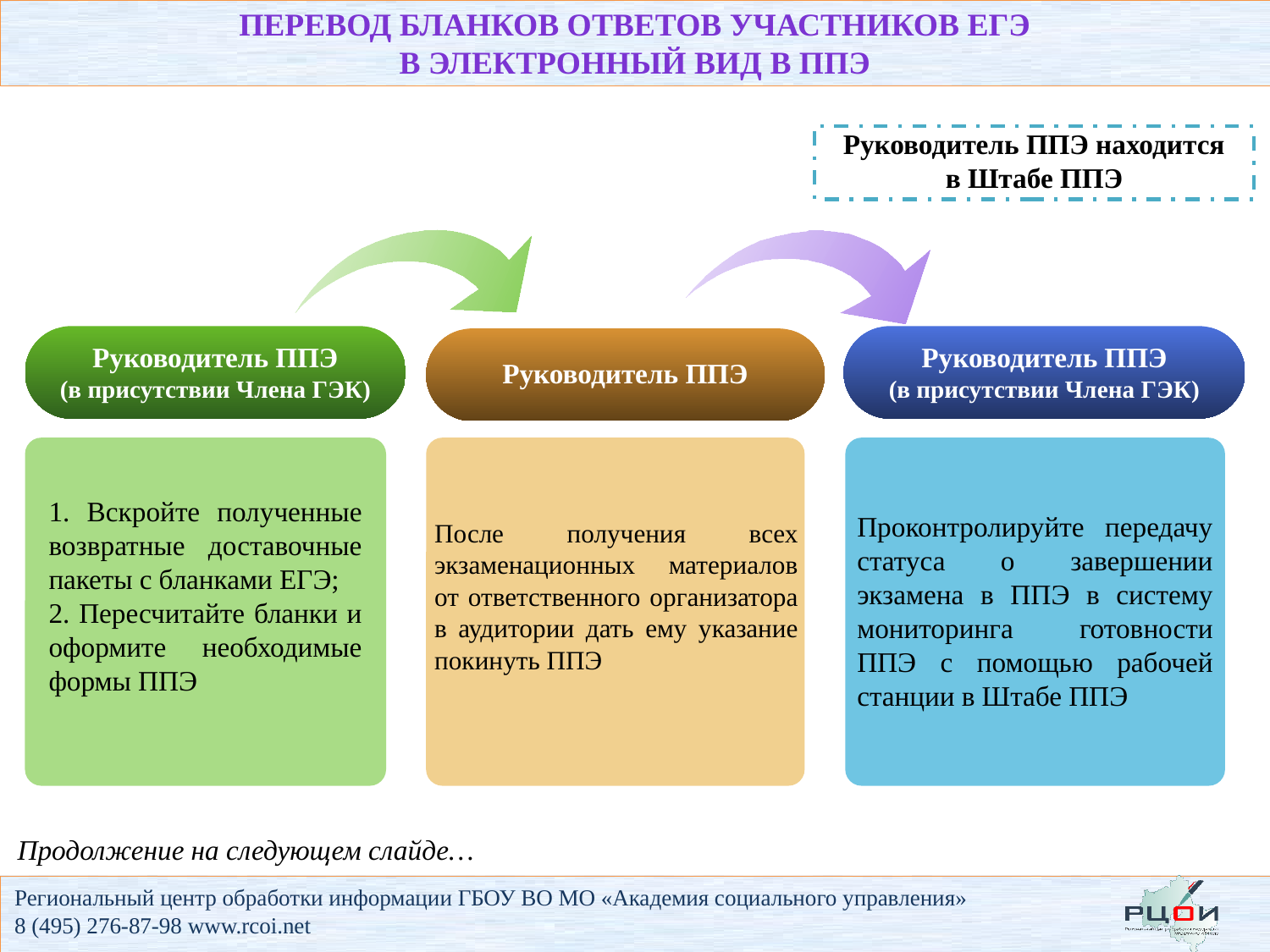

Перевод бланков ответов участников ЕГЭ
в электронный вид в ППЭ
Руководитель ППЭ находится
в Штабе ППЭ

Руководитель ППЭ
(в присутствии Члена ГЭК)
Руководитель ППЭ
(в присутствии Члена ГЭК)
Руководитель ППЭ

1. Вскройте полученные возвратные доставочные пакеты с бланками ЕГЭ;
2. Пересчитайте бланки и оформите необходимые формы ППЭ
Проконтролируйте передачу статуса о завершении экзамена в ППЭ в систему мониторинга готовности ППЭ с помощью рабочей станции в Штабе ППЭ
После получения всех экзаменационных материалов от ответственного организатора в аудитории дать ему указание покинуть ППЭ
Продолжение на следующем слайде…